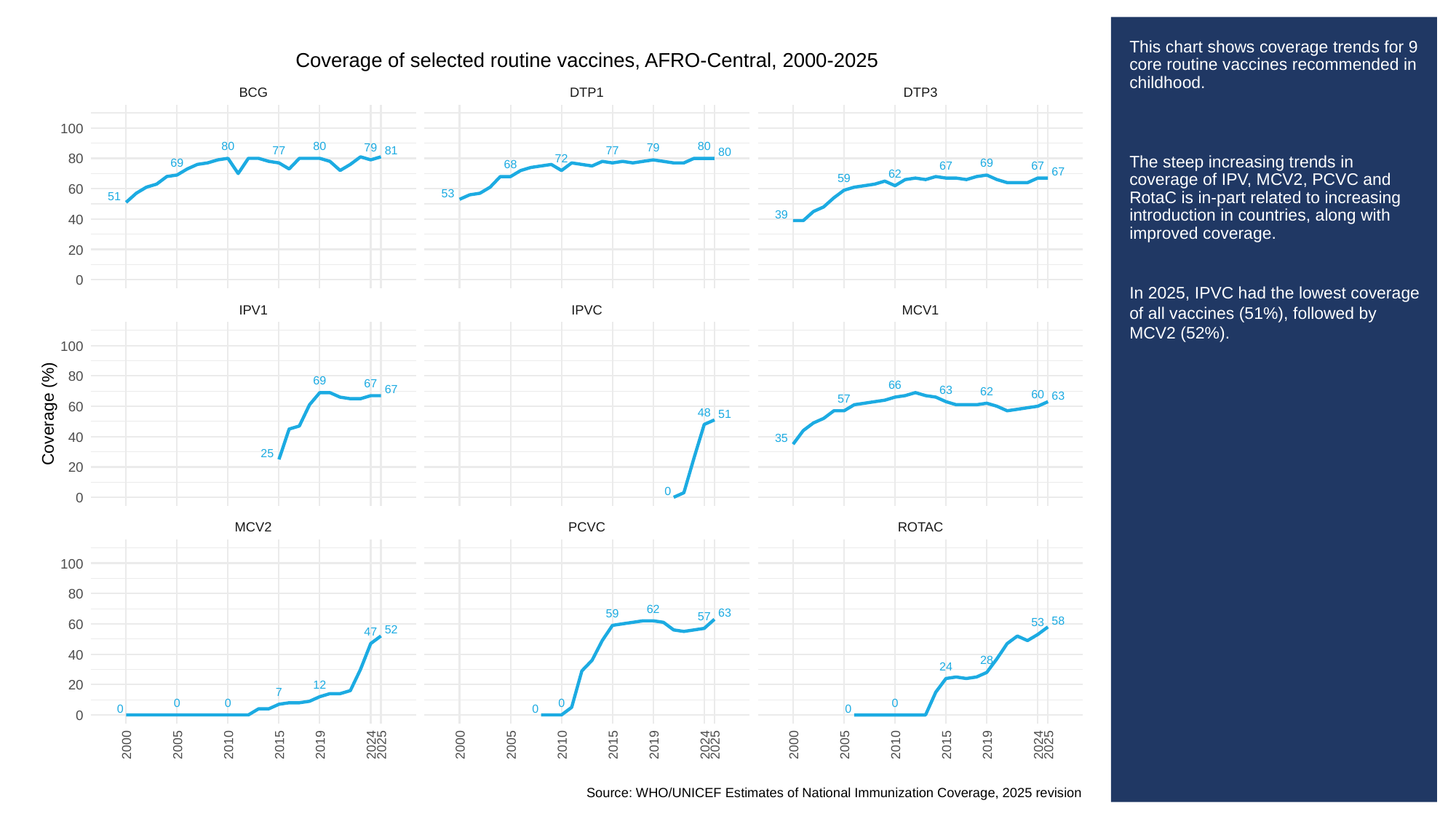

# This chart shows coverage trends for 9 core routine vaccines recommended in childhood.

The steep increasing trends in coverage of IPV, MCV2, PCVC and RotaC is in-part related to increasing introduction in countries, along with improved coverage.

In 2025, IPVC had the lowest coverage of all vaccines (51%), followed by MCV2 (52%).

Coverage of selected routine vaccines, AFRO-Central, 2000-2025
BCG
DTP1
DTP3

100

80
80
80

79
79
81
77
77
80
80
72

69
69
68
67
67
67
62

59

60
53

51

39
40

20

0

IPV1
IPVC
MCV1

100

80

69
67
66
67
63
62
60
63

57
60

48
Coverage (%)
51

40
35

25

20

0
0

MCV2
PCVC
ROTAC

100

80

62
63

59
57
58
53
60

52

47

40

28
24

20
12

7
0
0
0
0

0
0
0
0

2000
2005
2010
2015
2019
2024
2025
2000
2005
2010
2015
2019
2024
2025
2000
2005
2010
2015
2019
2024
2025
Source: WHO/UNICEF Estimates of National Immunization Coverage, 2025 revision